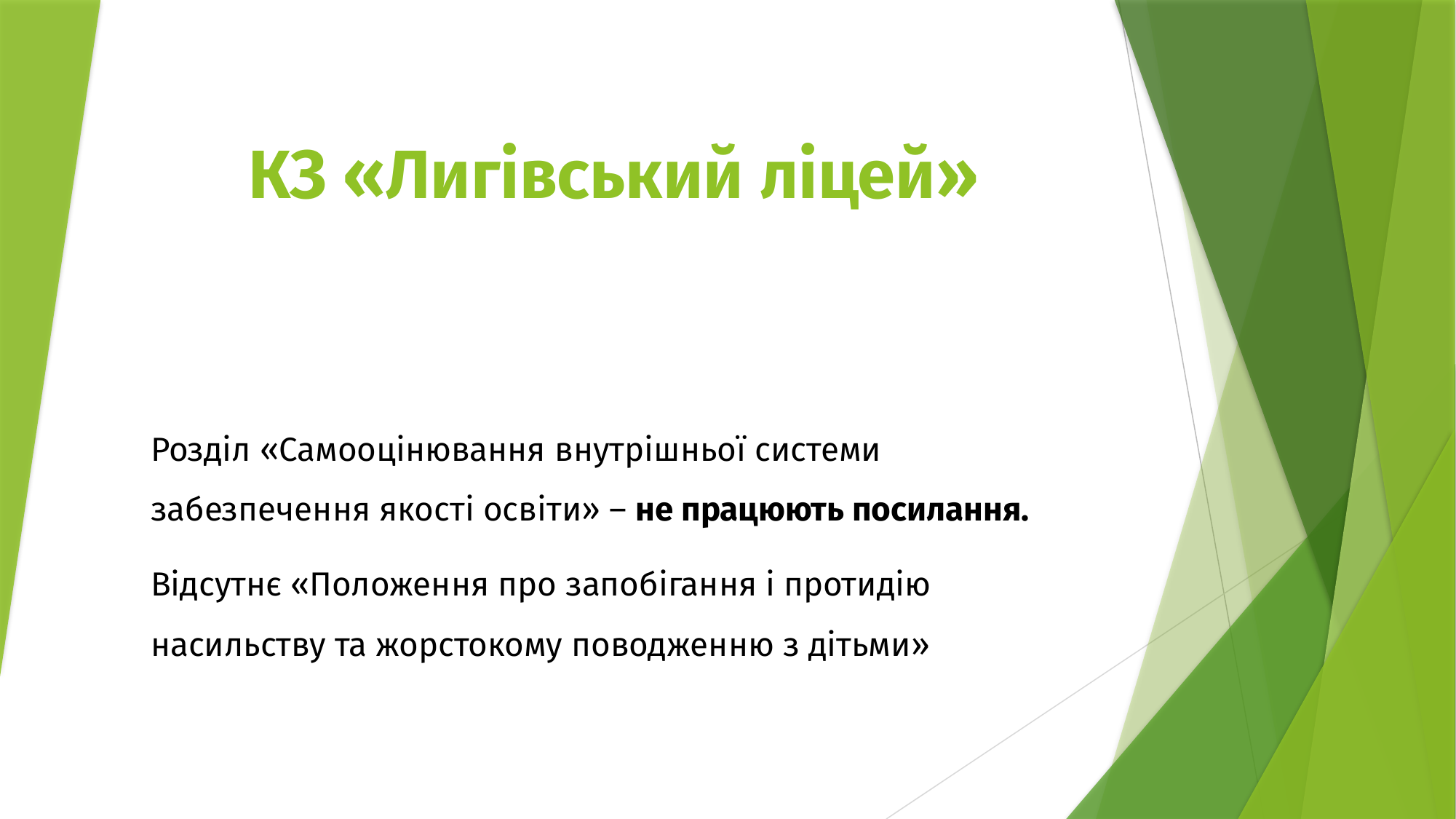

# КЗ «Лигівський ліцей»
Розділ «Самооцінювання внутрішньої системи забезпечення якості освіти» – не працюють посилання.
Відсутнє «Положення про запобігання і протидію насильству та жорстокому поводженню з дітьми»